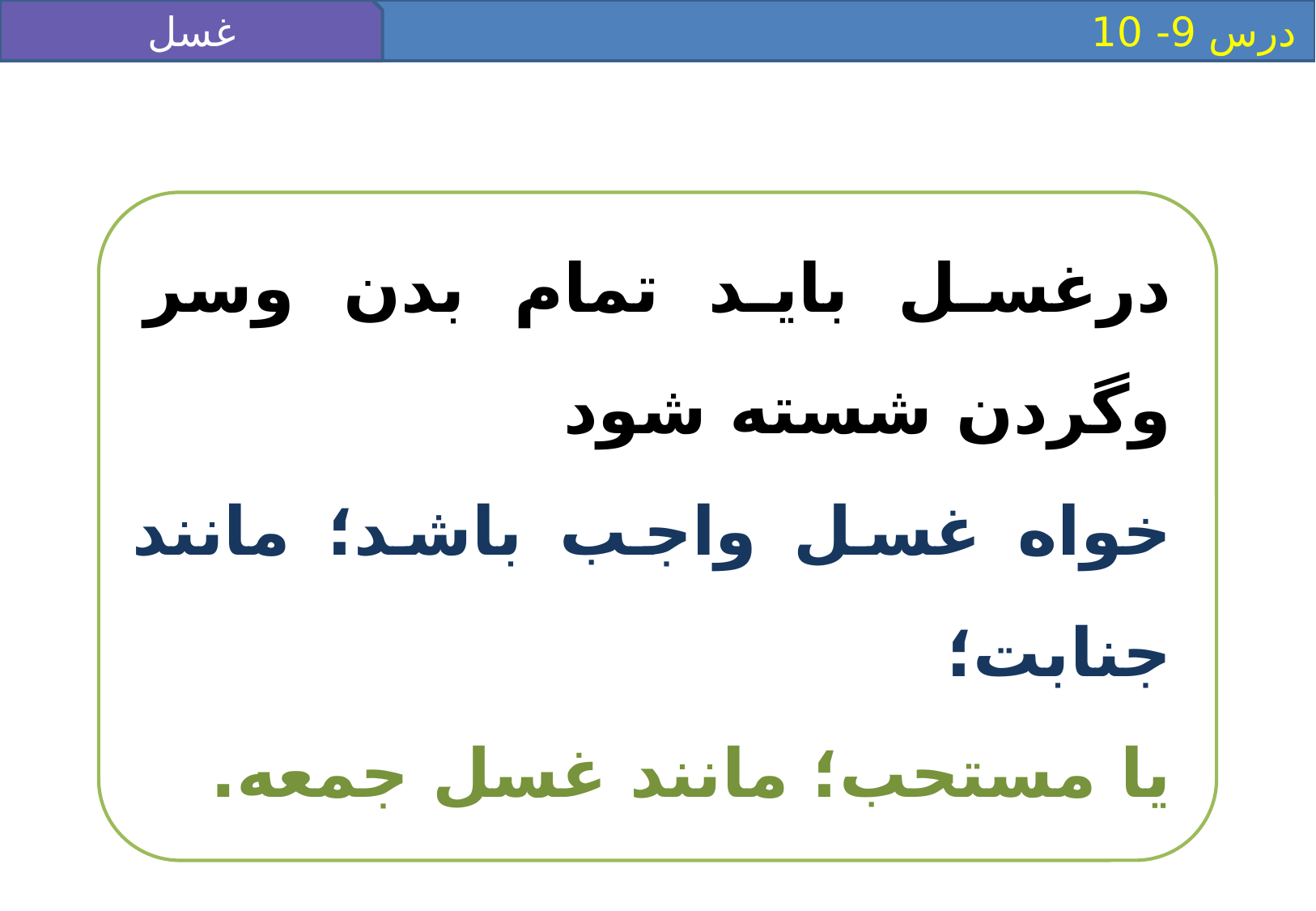

غسل
 درس 9- 10

درغسل بايد تمام بدن وسر وگردن شسته شود
خواه غسل واجب باشد؛ مانند جنابت؛
يا مستحب؛ مانند غسل جمعه.